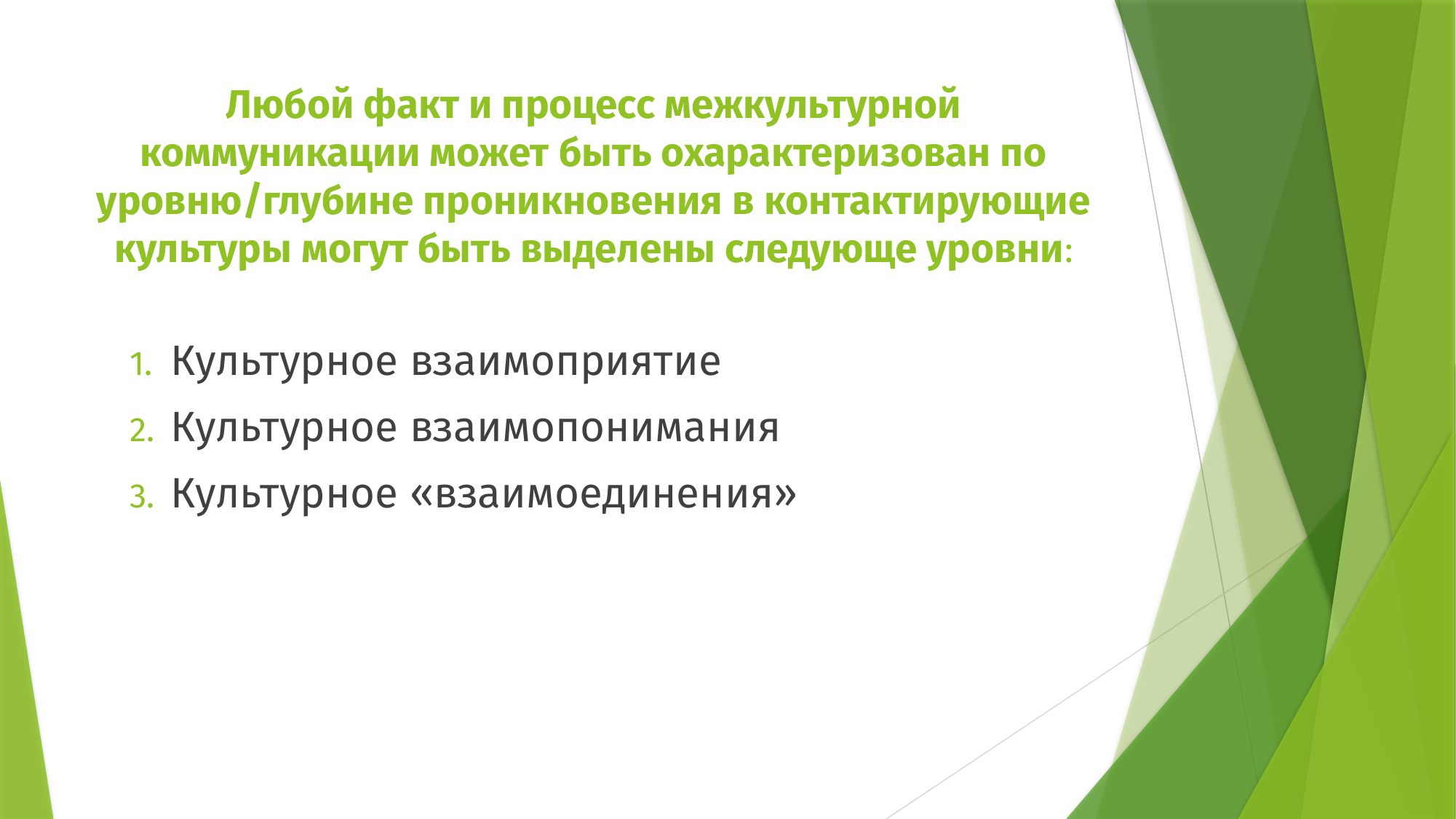

# Любой факт и процесс межкультурной коммуникации может быть охарактеризован по уровню/глубине проникновения в контактирующие культуры могут быть выделены следующе уровни:
Культурное взаимоприятие
Культурное взаимопонимания
Культурное «взаимоединения»